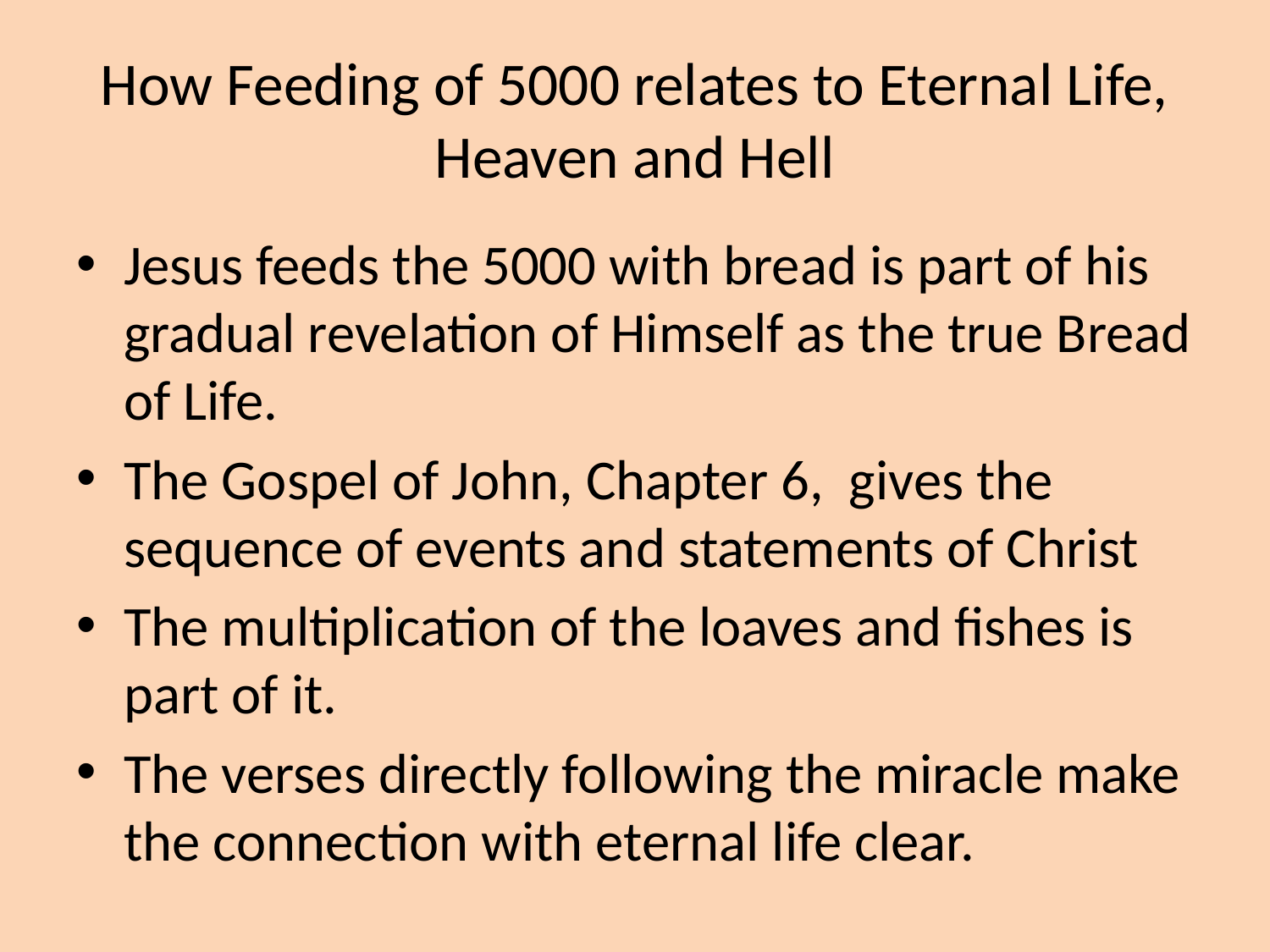

# How Feeding of 5000 relates to Eternal Life, Heaven and Hell
Jesus feeds the 5000 with bread is part of his gradual revelation of Himself as the true Bread of Life.
The Gospel of John, Chapter 6,  gives the sequence of events and statements of Christ
The multiplication of the loaves and fishes is part of it.
The verses directly following the miracle make the connection with eternal life clear.